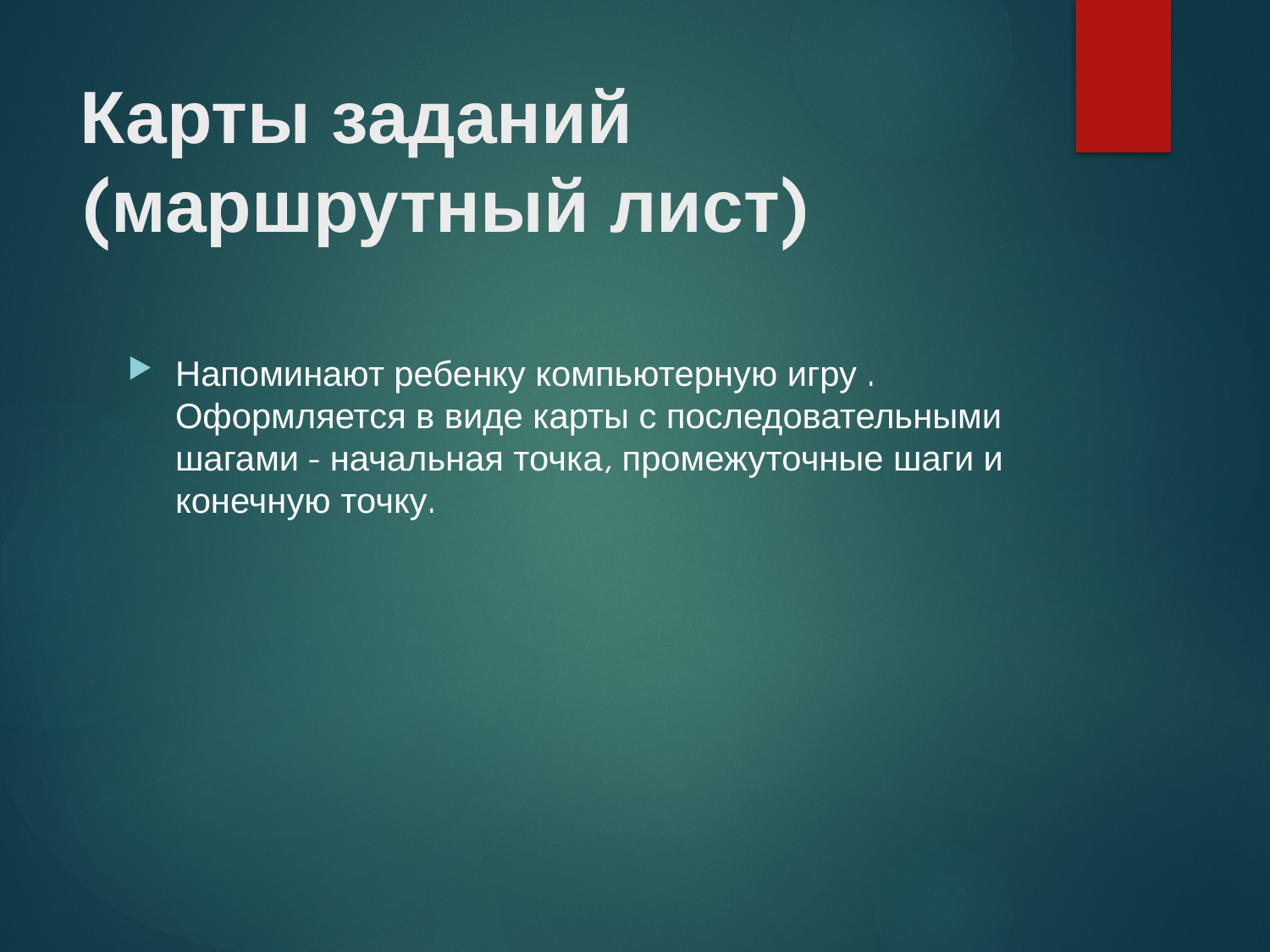

# Карты заданий (маршрутный лист)

Напоминают ребенку компьютерную игру . Оформляется в виде карты с последовательными шагами - начальная точка, промежуточные шаги и конечную точку.